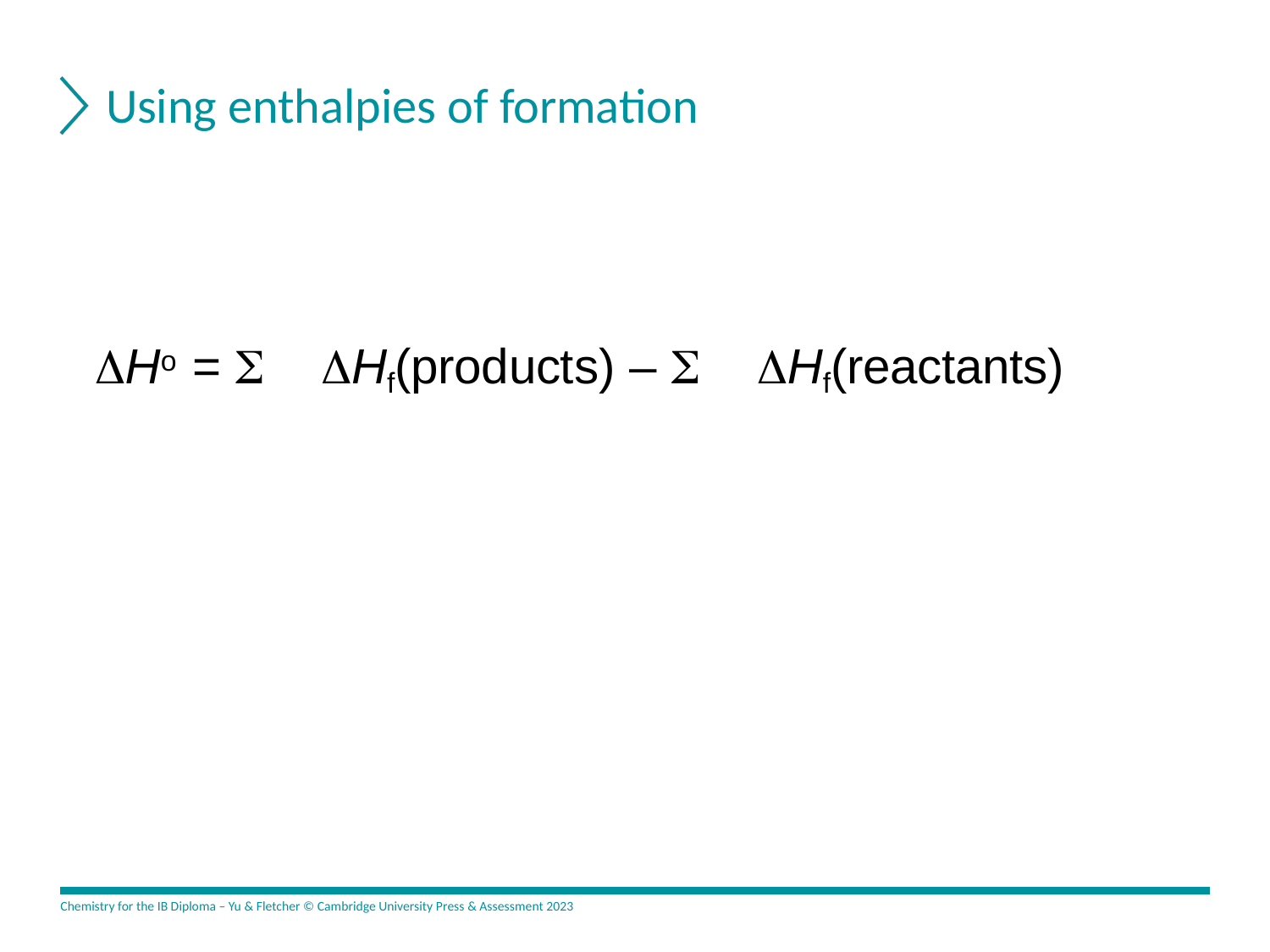

# Using enthalpies of formation
ΔHo  = ΣΔHf(products) – ΣΔHf(reactants)